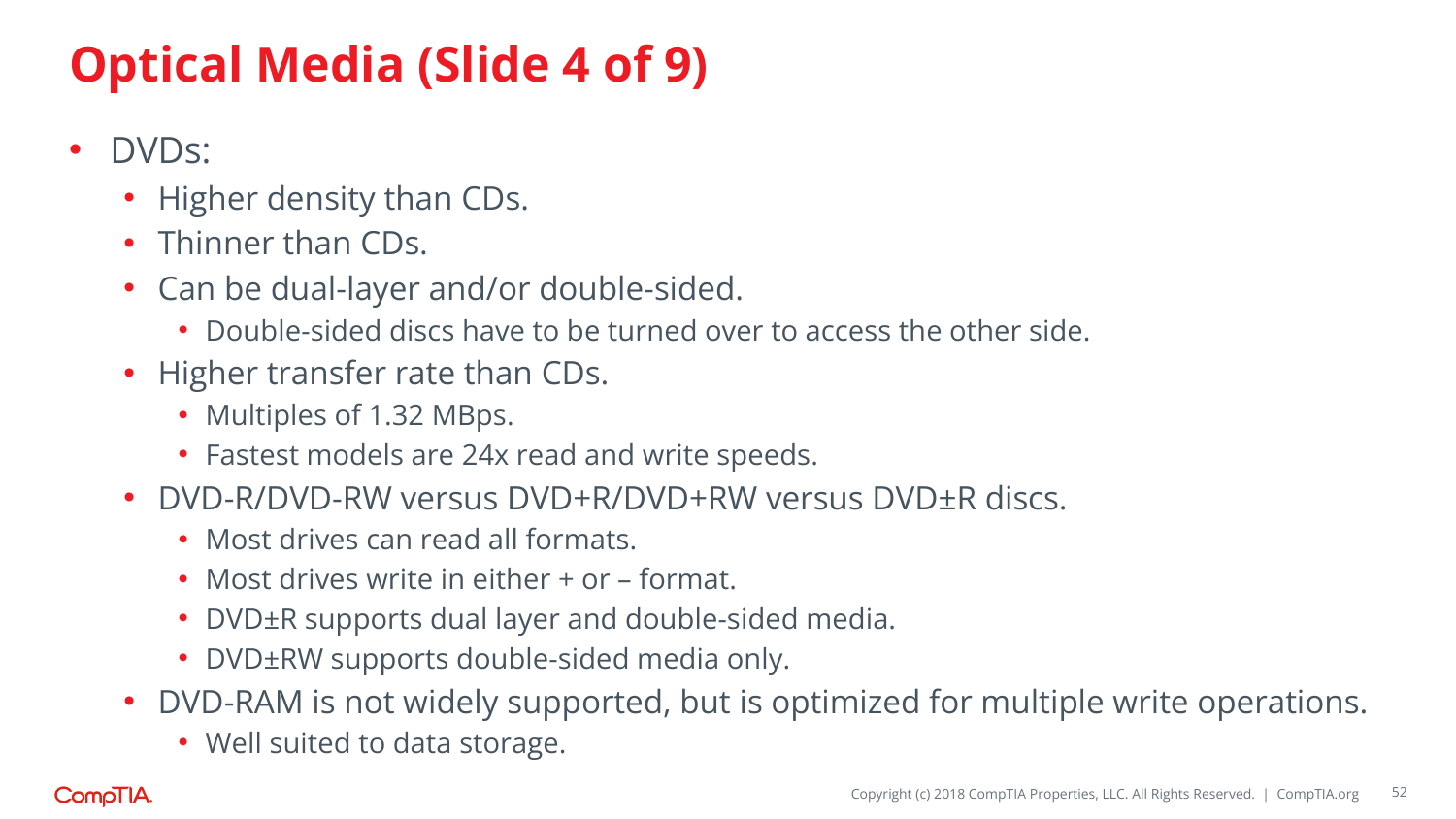

# Optical Media (Slide 4 of 9)
DVDs:
Higher density than CDs.
Thinner than CDs.
Can be dual-layer and/or double-sided.
Double-sided discs have to be turned over to access the other side.
Higher transfer rate than CDs.
Multiples of 1.32 MBps.
Fastest models are 24x read and write speeds.
DVD-R/DVD-RW versus DVD+R/DVD+RW versus DVD±R discs.
Most drives can read all formats.
Most drives write in either + or – format.
DVD±R supports dual layer and double-sided media.
DVD±RW supports double-sided media only.
DVD-RAM is not widely supported, but is optimized for multiple write operations.
Well suited to data storage.
52